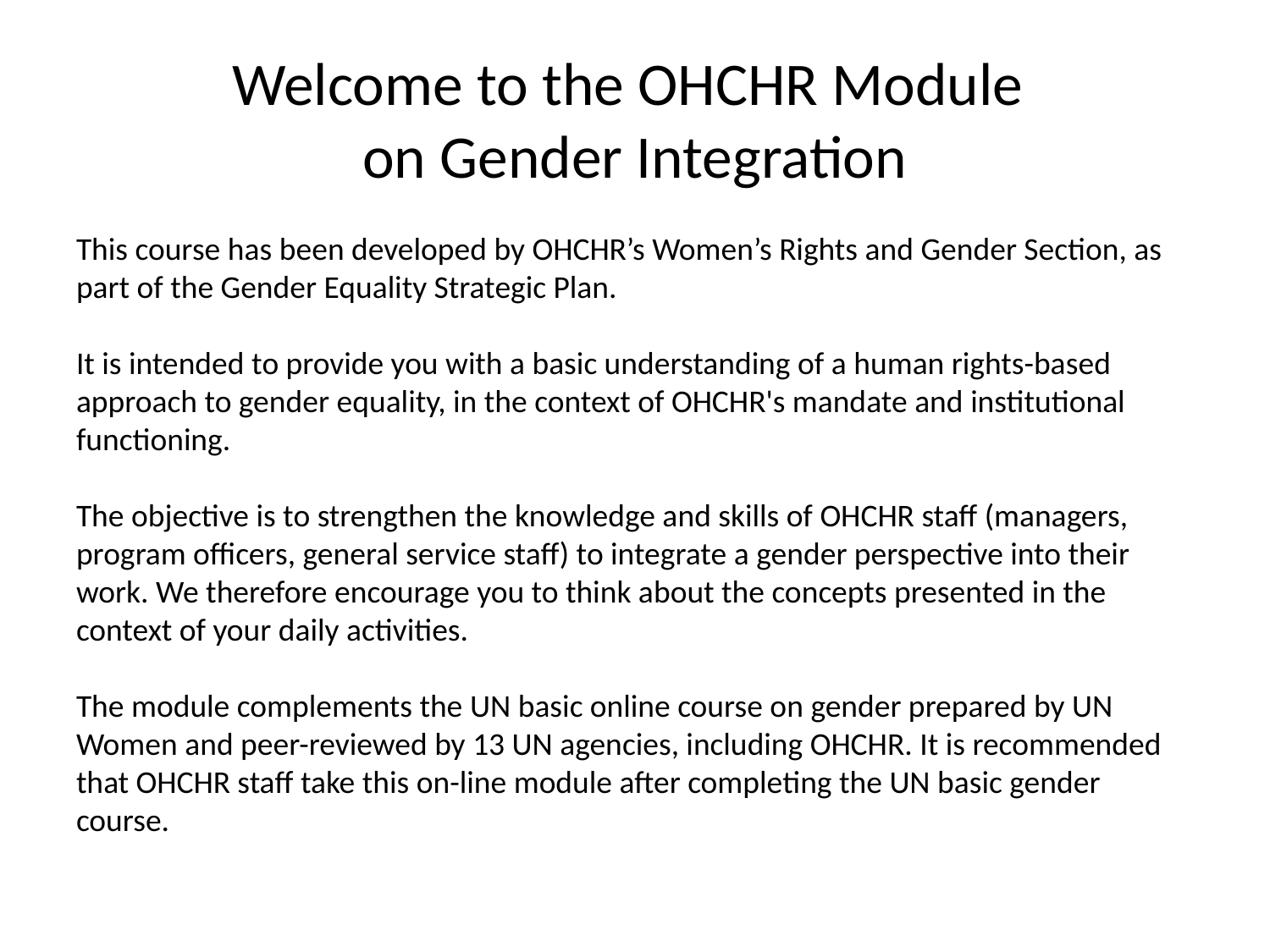

# Welcome to the OHCHR Module on Gender Integration
This course has been developed by OHCHR’s Women’s Rights and Gender Section, as part of the Gender Equality Strategic Plan.

It is intended to provide you with a basic understanding of a human rights-based approach to gender equality, in the context of OHCHR's mandate and institutional functioning.

The objective is to strengthen the knowledge and skills of OHCHR staff (managers, program officers, general service staff) to integrate a gender perspective into their work. We therefore encourage you to think about the concepts presented in the context of your daily activities.

The module complements the UN basic online course on gender prepared by UN Women and peer-reviewed by 13 UN agencies, including OHCHR. It is recommended that OHCHR staff take this on-line module after completing the UN basic gender course.